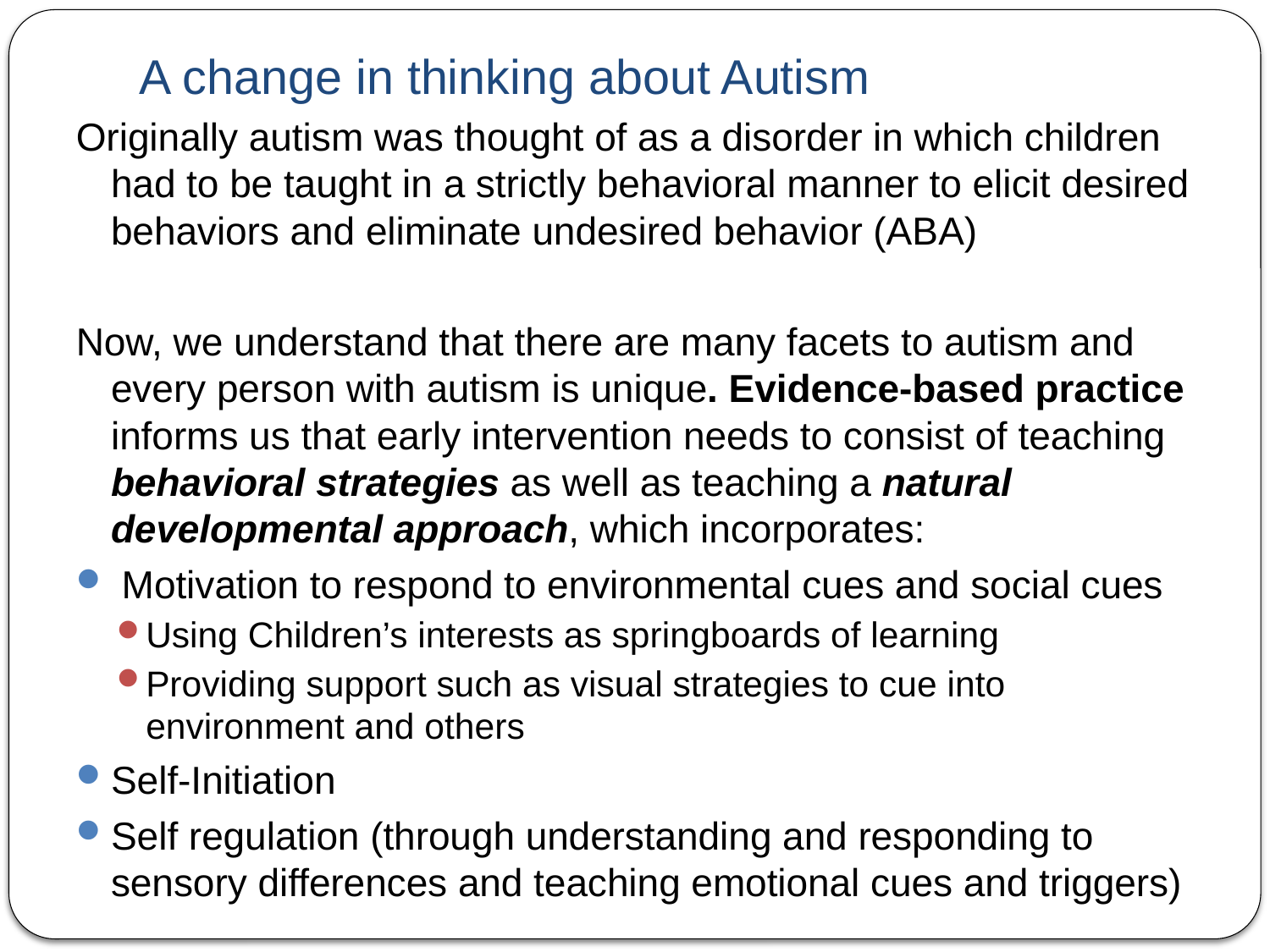

# A change in thinking about Autism
Originally autism was thought of as a disorder in which children had to be taught in a strictly behavioral manner to elicit desired behaviors and eliminate undesired behavior (ABA)

Now, we understand that there are many facets to autism and every person with autism is unique. Evidence-based practice informs us that early intervention needs to consist of teaching behavioral strategies as well as teaching a natural developmental approach, which incorporates:
 Motivation to respond to environmental cues and social cues
Using Children’s interests as springboards of learning
Providing support such as visual strategies to cue into environment and others
Self-Initiation
Self regulation (through understanding and responding to sensory differences and teaching emotional cues and triggers)